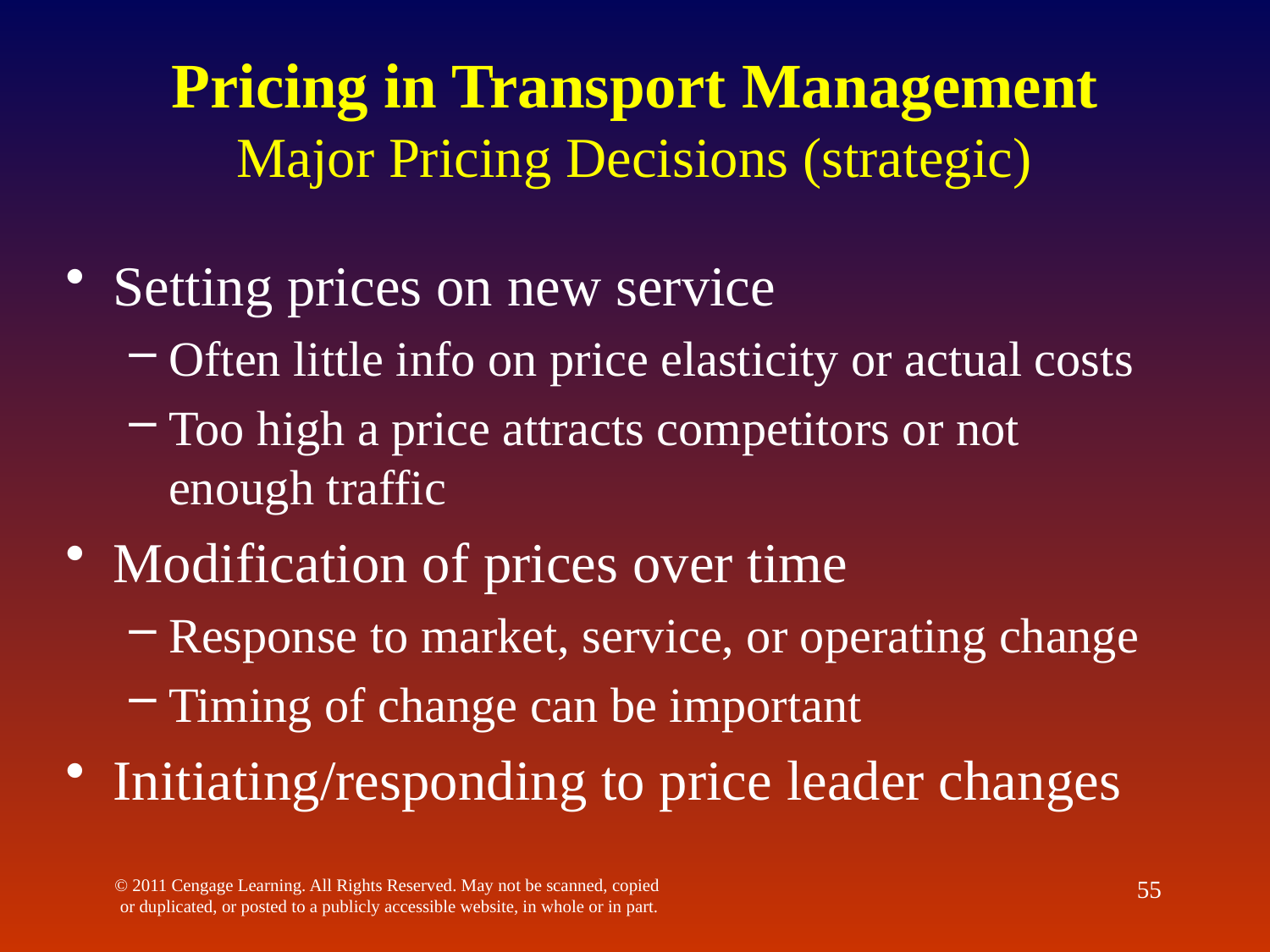

# Pricing in Transport Management Major Pricing Decisions (strategic)
Setting prices on new service
Often little info on price elasticity or actual costs
Too high a price attracts competitors or not enough traffic
Modification of prices over time
Response to market, service, or operating change
Timing of change can be important
Initiating/responding to price leader changes
© 2011 Cengage Learning. All Rights Reserved. May not be scanned, copied   or duplicated, or posted to a publicly accessible website, in whole or in part.
55